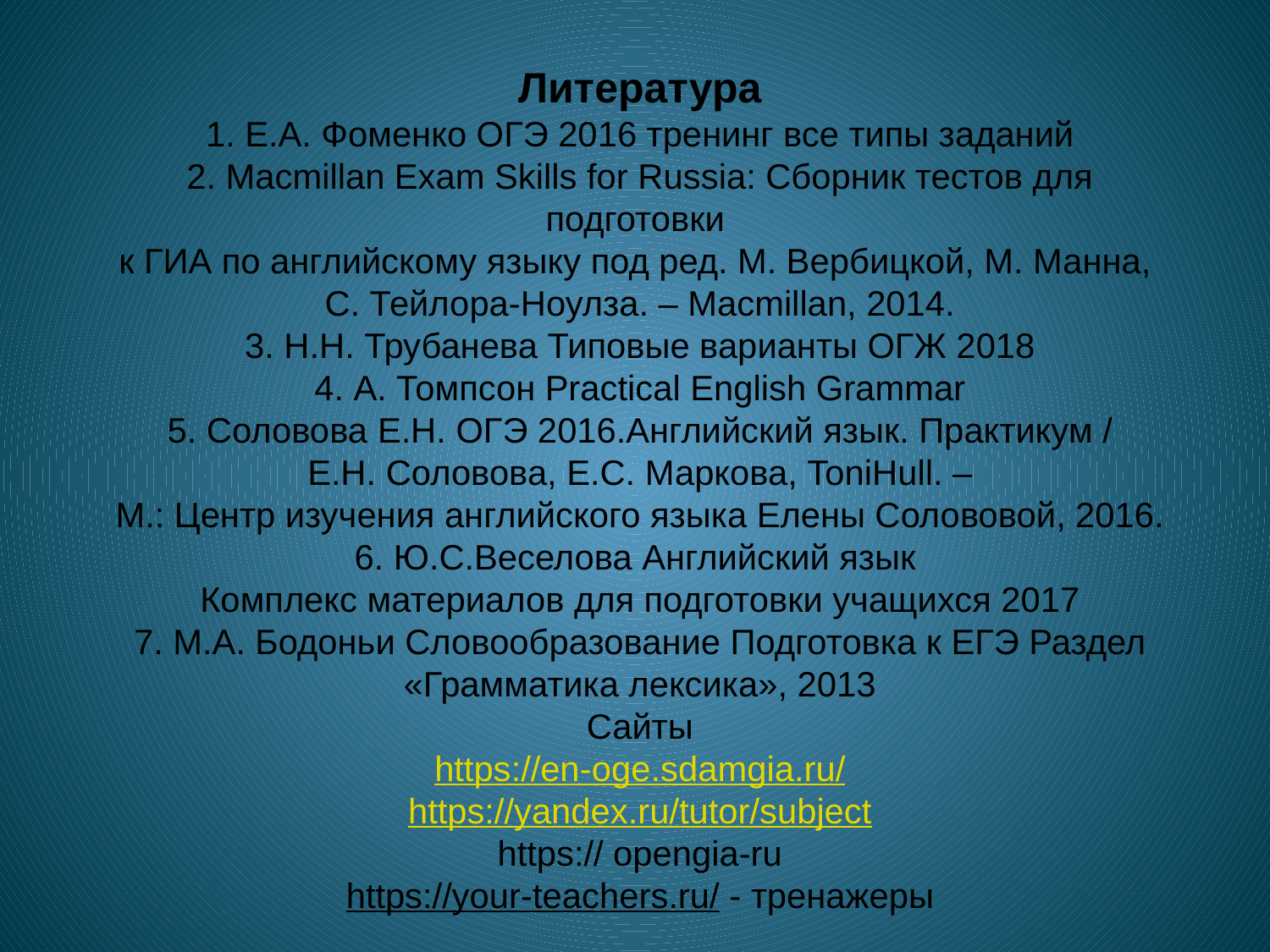

Литература
1. Е.А. Фоменко ОГЭ 2016 тренинг все типы заданий
2. Macmillan Exam Skills for Russia: Сборник тестов для подготовки
к ГИА по английскому языку под ред. М. Вербицкой, М. Манна,
С. Тейлора-Ноулза. – Macmillan, 2014.
3. Н.Н. Трубанева Типовые варианты ОГЖ 2018
4. А. Томпсон Practical English Grammar
5. Соловова Е.Н. ОГЭ 2016.Английский язык. Практикум /
 Е.Н. Соловова, Е.С. Маркова, ToniHull. –
М.: Центр изучения английского языка Елены Солововой, 2016.
6. Ю.С.Веселова Английский язык
Комплекс материалов для подготовки учащихся 2017
7. М.А. Бодоньи Словообразование Подготовка к ЕГЭ Раздел «Грамматика лексика», 2013
Сайты
https://en-oge.sdamgia.ru/
https://yandex.ru/tutor/subject
https:// opengia-ru
https://your-teachers.ru/ - тренажеры